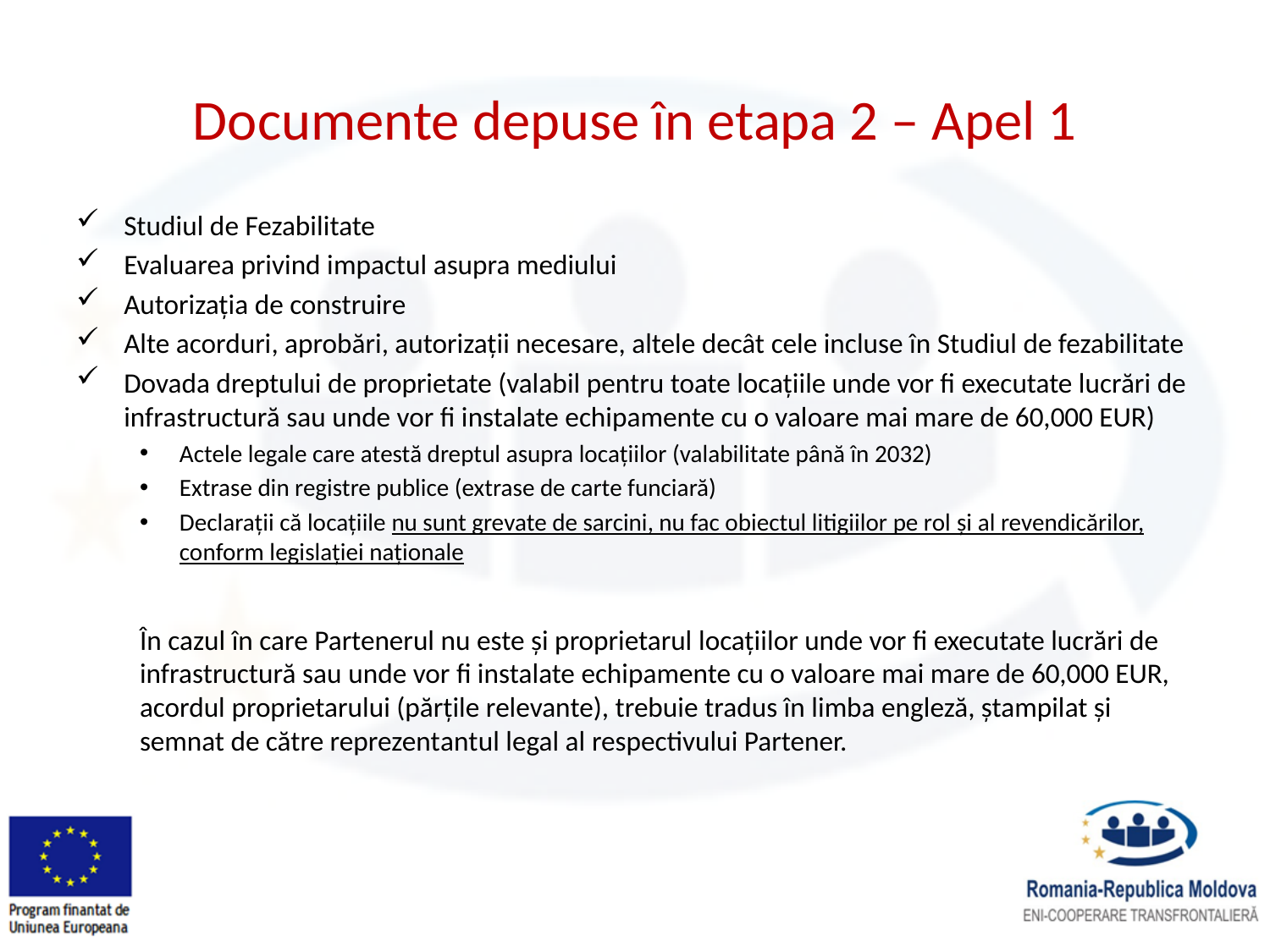

# Documente depuse în etapa 2 – Apel 1
Studiul de Fezabilitate
Evaluarea privind impactul asupra mediului
Autorizația de construire
Alte acorduri, aprobări, autorizații necesare, altele decât cele incluse în Studiul de fezabilitate
Dovada dreptului de proprietate (valabil pentru toate locațiile unde vor fi executate lucrări de infrastructură sau unde vor fi instalate echipamente cu o valoare mai mare de 60,000 EUR)
Actele legale care atestă dreptul asupra locațiilor (valabilitate până în 2032)
Extrase din registre publice (extrase de carte funciară)
Declarații că locațiile nu sunt grevate de sarcini, nu fac obiectul litigiilor pe rol și al revendicărilor, conform legislației naționale

În cazul în care Partenerul nu este și proprietarul locațiilor unde vor fi executate lucrări de infrastructură sau unde vor fi instalate echipamente cu o valoare mai mare de 60,000 EUR, acordul proprietarului (părțile relevante), trebuie tradus în limba engleză, ștampilat și semnat de către reprezentantul legal al respectivului Partener.